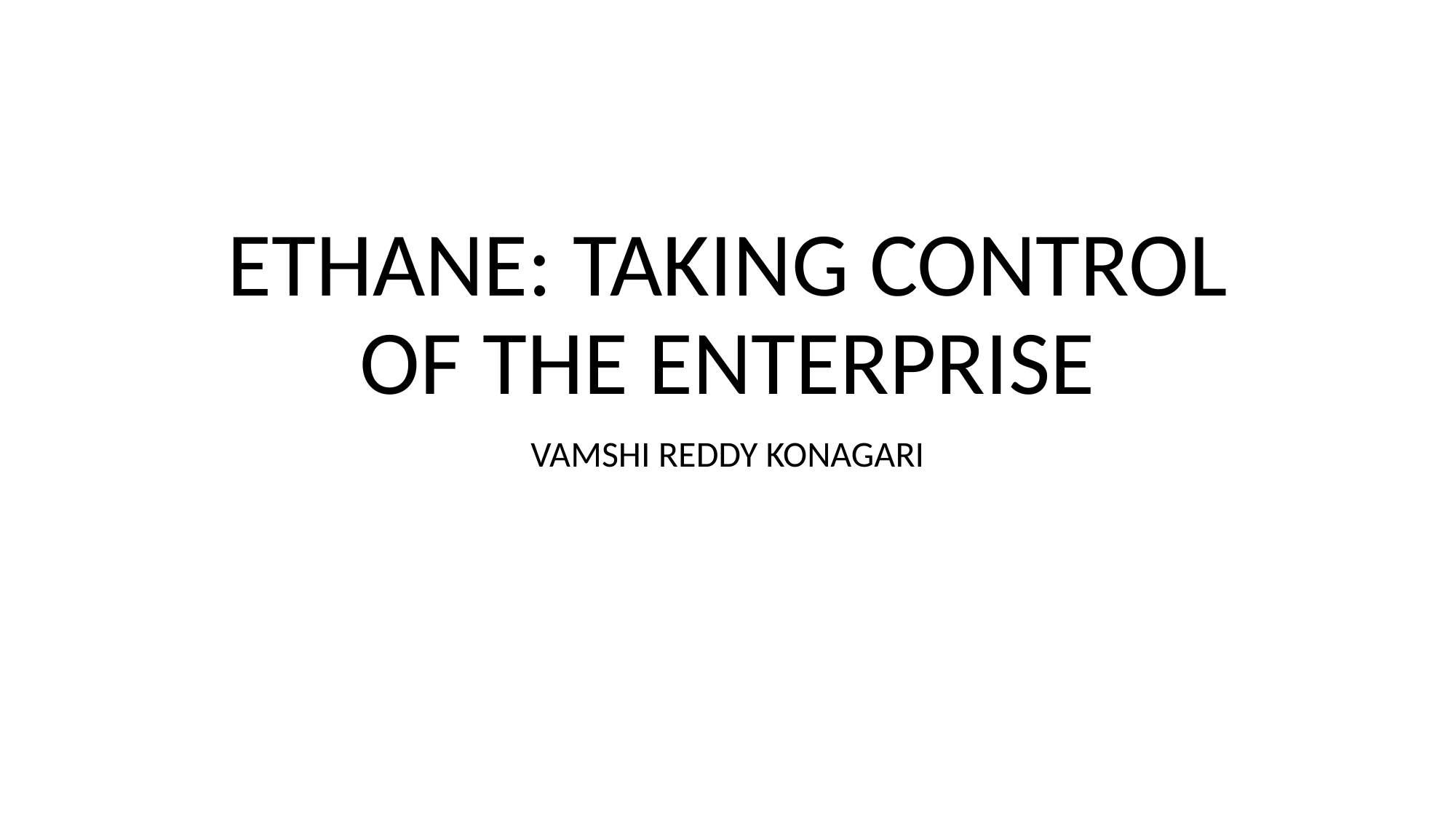

# ETHANE: TAKING CONTROL OF THE ENTERPRISE
VAMSHI REDDY KONAGARI